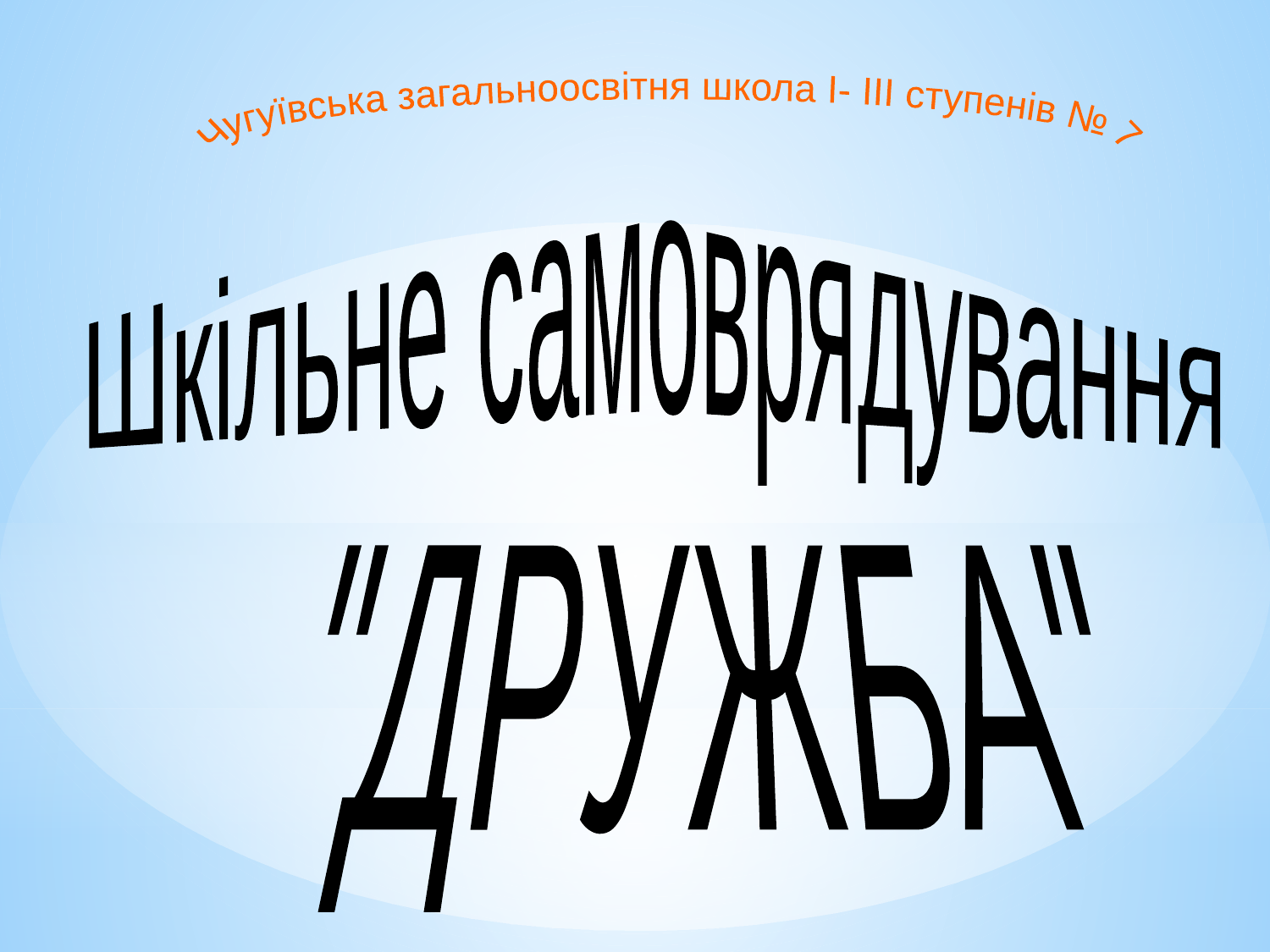

Чугуївська загальноосвітня школа І- ІІІ ступенів № 7
Шкільне самоврядування

"ДРУЖБА"